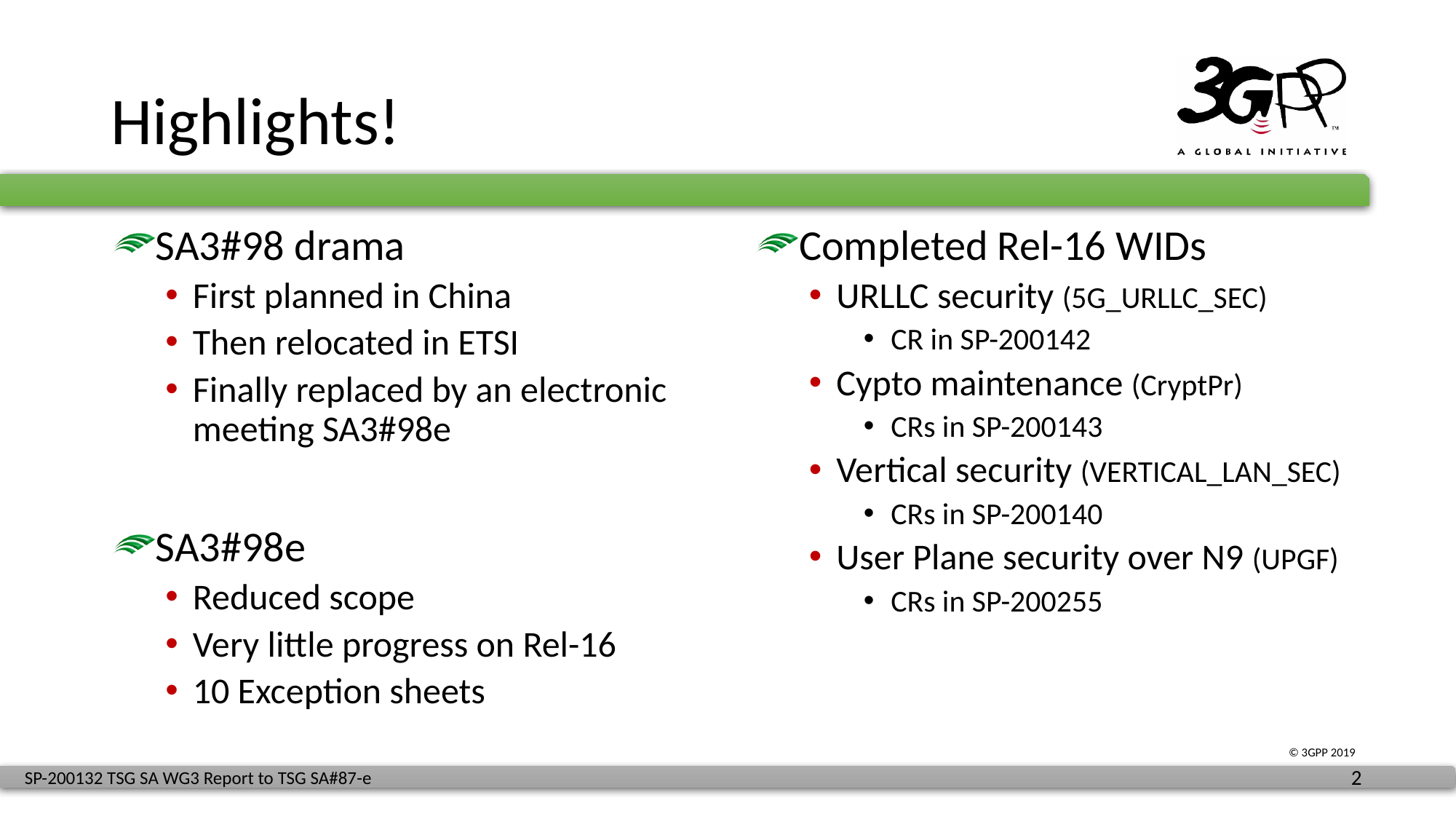

# Highlights!
SA3#98 drama
First planned in China
Then relocated in ETSI
Finally replaced by an electronic meeting SA3#98e

SA3#98e
Reduced scope
Very little progress on Rel-16
10 Exception sheets

Completed Rel-16 WIDs
URLLC security (5G_URLLC_SEC)
CR in SP-200142
Cypto maintenance (CryptPr)
CRs in SP-200143
Vertical security (VERTICAL_LAN_SEC)
CRs in SP-200140
User Plane security over N9 (UPGF)
CRs in SP-200255